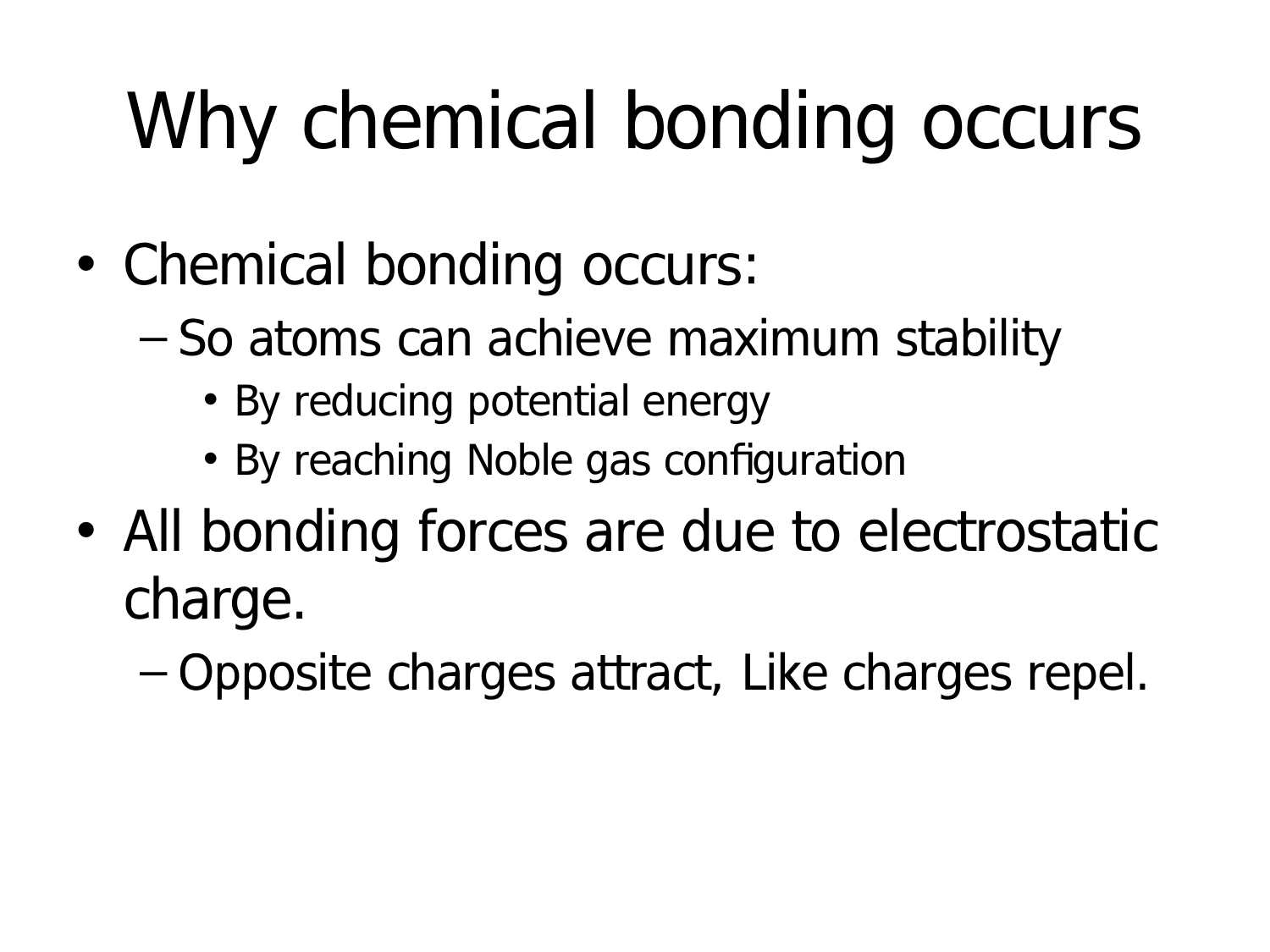

# Why chemical bonding occurs
Chemical bonding occurs:
So atoms can achieve maximum stability
By reducing potential energy
By reaching Noble gas configuration
All bonding forces are due to electrostatic charge.
Opposite charges attract, Like charges repel.